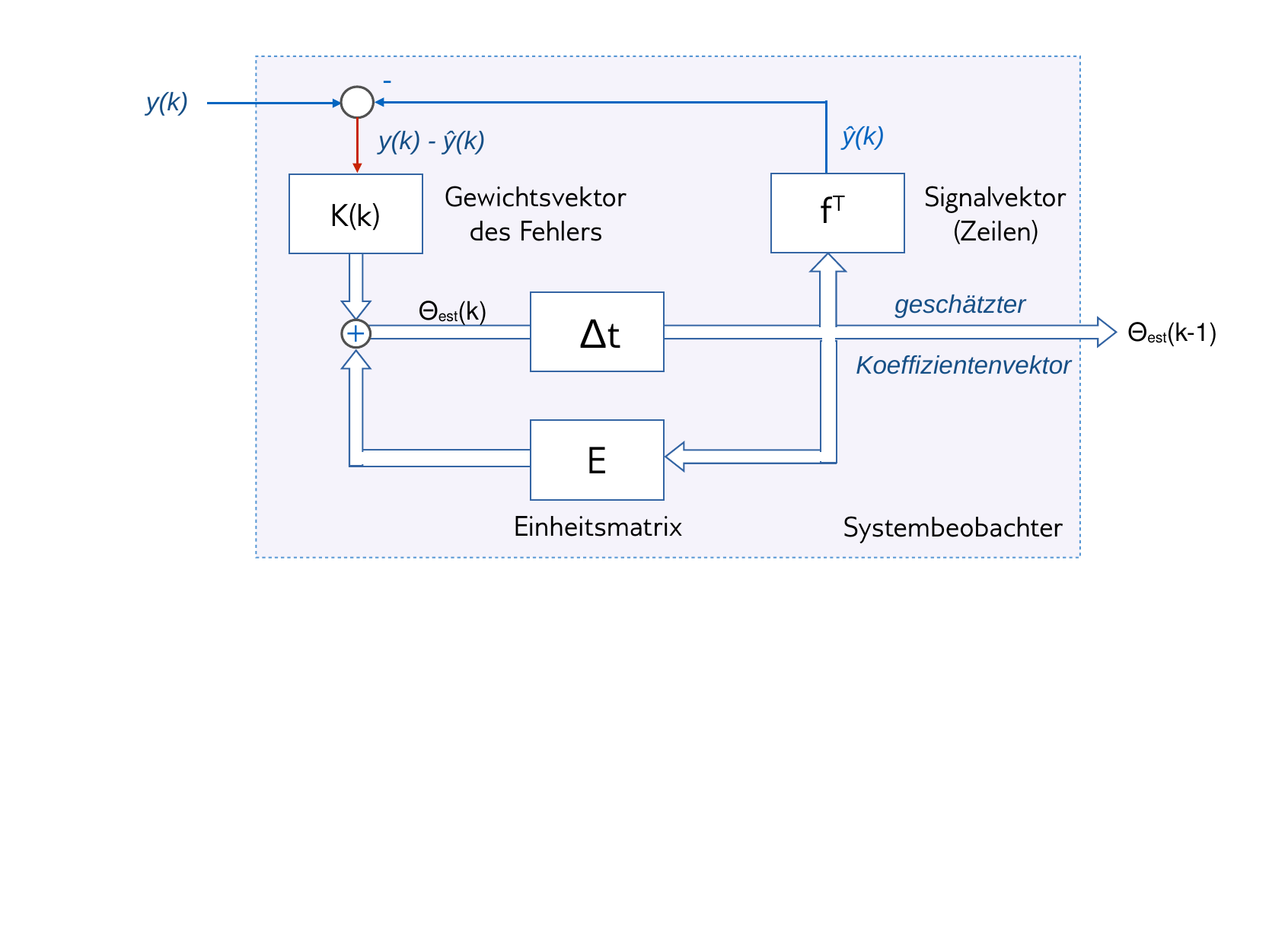

-

y(k)

ŷ(k)

y(k) - ŷ(k)

Gewichtsvektor
des Fehlers
Signalvektor
(Zeilen)

fT
K(k)

geschätzter

Koeffizientenvektor
Θest(k)

Δt
Θest(k-1)
+

E

Einheitsmatrix
Systembeobachter